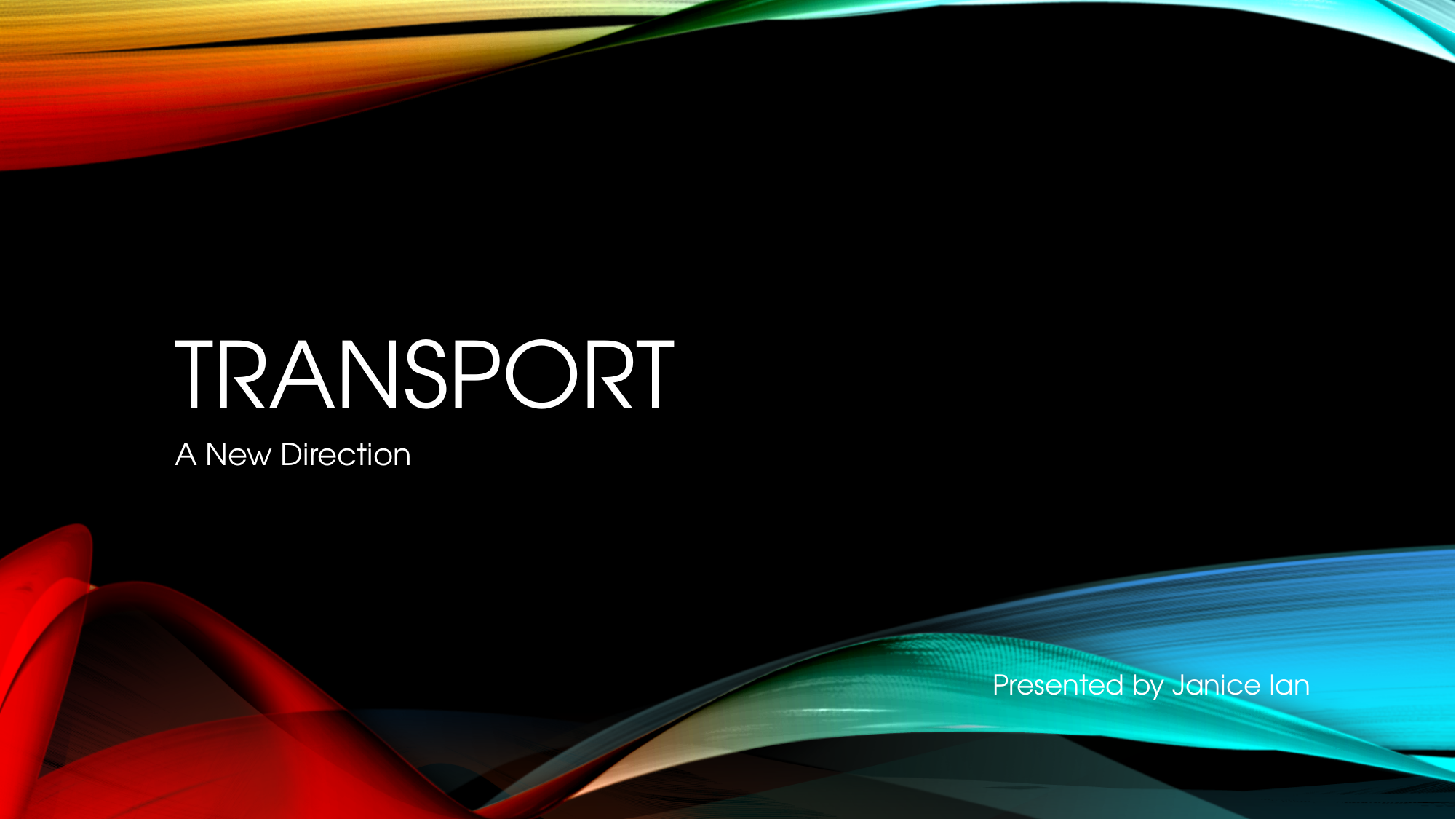

# Transport
A New Direction
Presented by Janice Ian